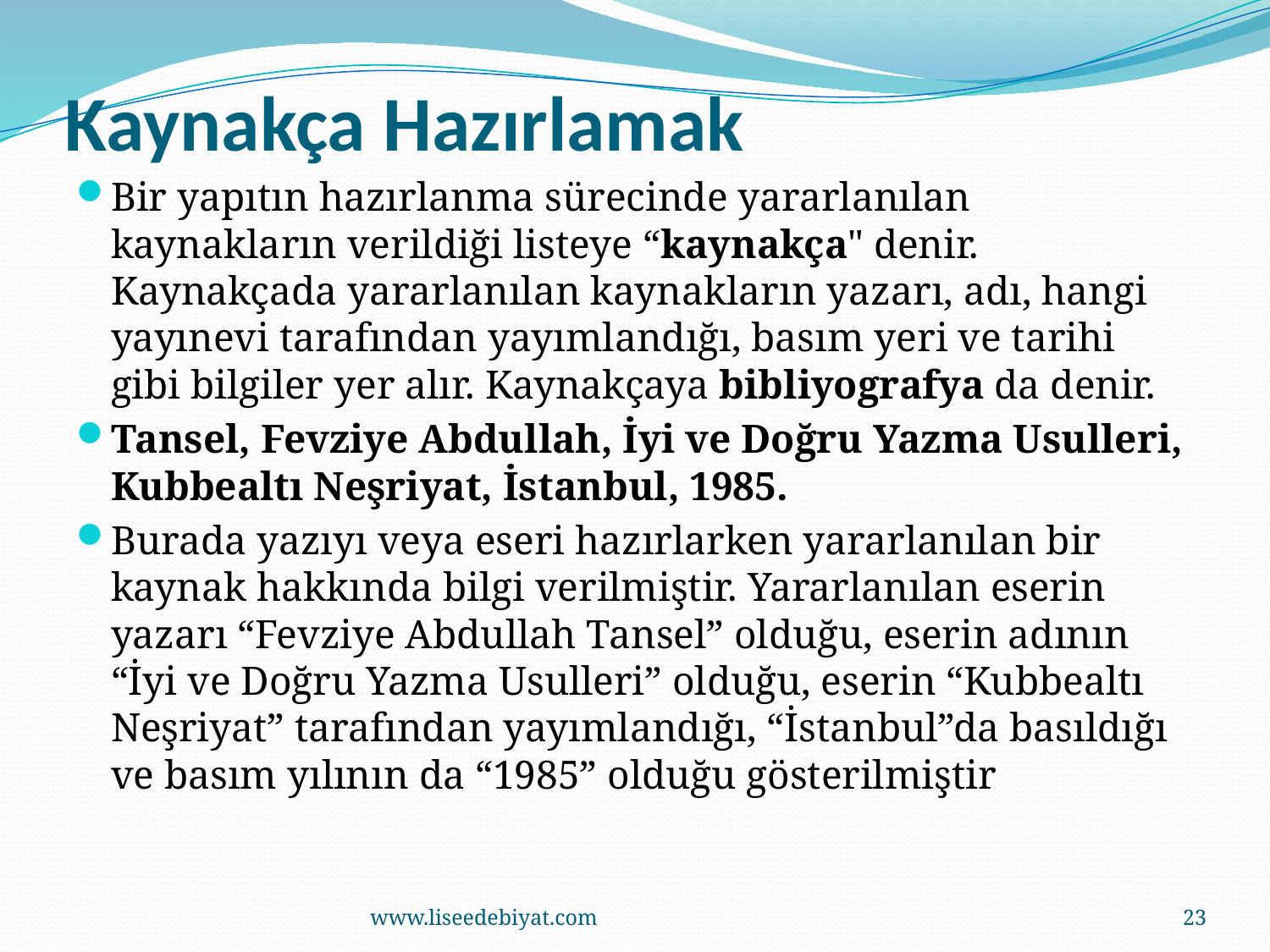

# Kaynakça Hazırlamak
Bir yapıtın hazırlanma sürecinde yararlanılan kaynakların verildiği listeye “kaynakça" denir. Kaynakçada yararlanılan kaynakların yazarı, adı, hangi yayınevi tarafından yayımlandığı, basım yeri ve tarihi gibi bilgiler yer alır. Kaynakçaya bibliyografya da denir.
Tansel, Fevziye Abdullah, İyi ve Doğru Yazma Usulleri, Kubbealtı Neşriyat, İstanbul, 1985.
Burada yazıyı veya eseri hazırlarken yararlanılan bir kaynak hakkında bilgi verilmiştir. Yararlanılan eserin yazarı “Fevziye Abdullah Tansel” olduğu, eserin adının “İyi ve Doğru Yazma Usulleri” olduğu, eserin “Kubbealtı Neşriyat” tarafından yayımlandığı, “İstanbul”da basıldığı ve basım yılının da “1985” olduğu gösterilmiştir

www.liseedebiyat.com
23